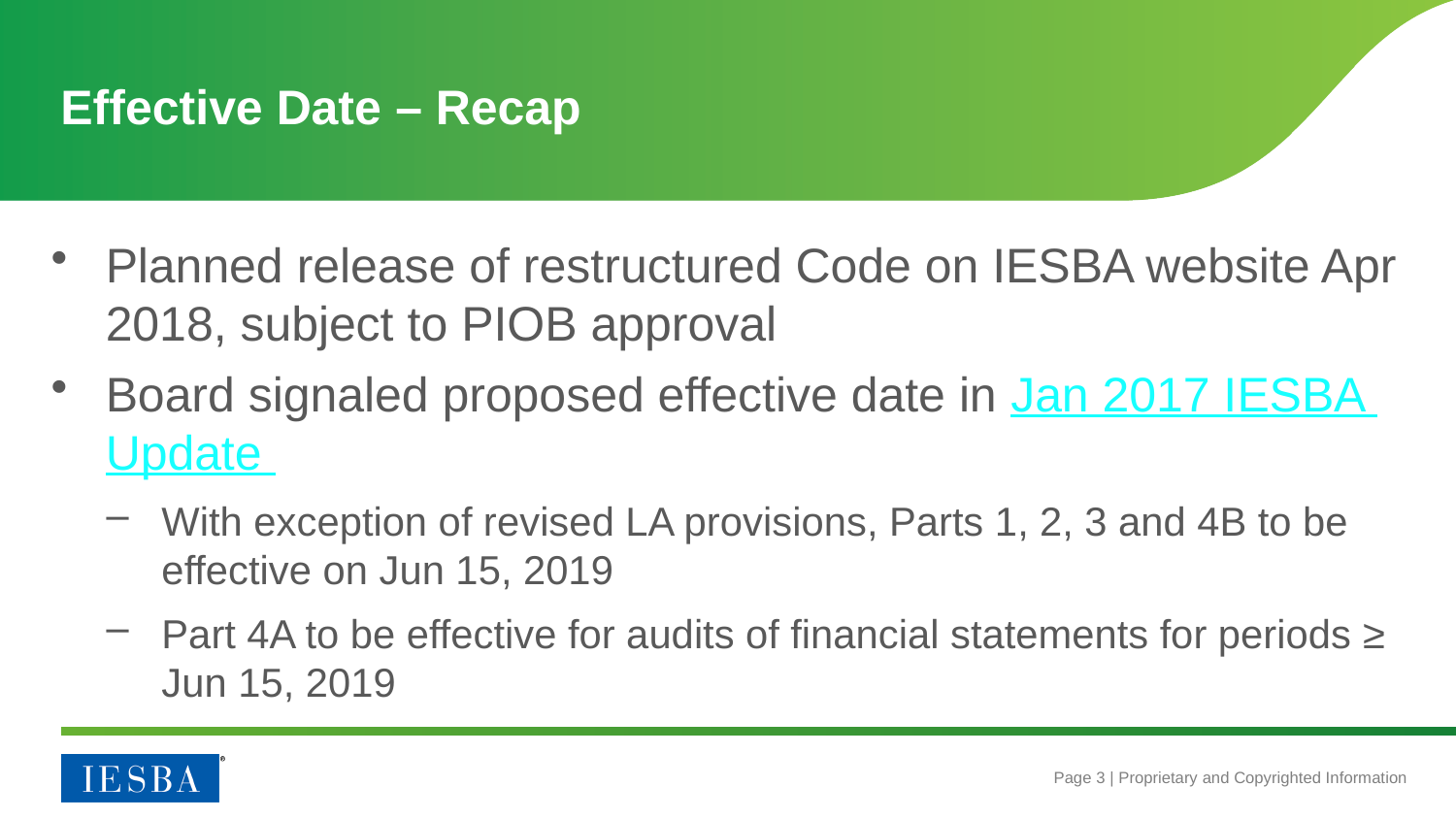

# Effective Date – Recap
Planned release of restructured Code on IESBA website Apr 2018, subject to PIOB approval
Board signaled proposed effective date in Jan 2017 IESBA Update
With exception of revised LA provisions, Parts 1, 2, 3 and 4B to be effective on Jun 15, 2019
Part 4A to be effective for audits of financial statements for periods ≥ Jun 15, 2019